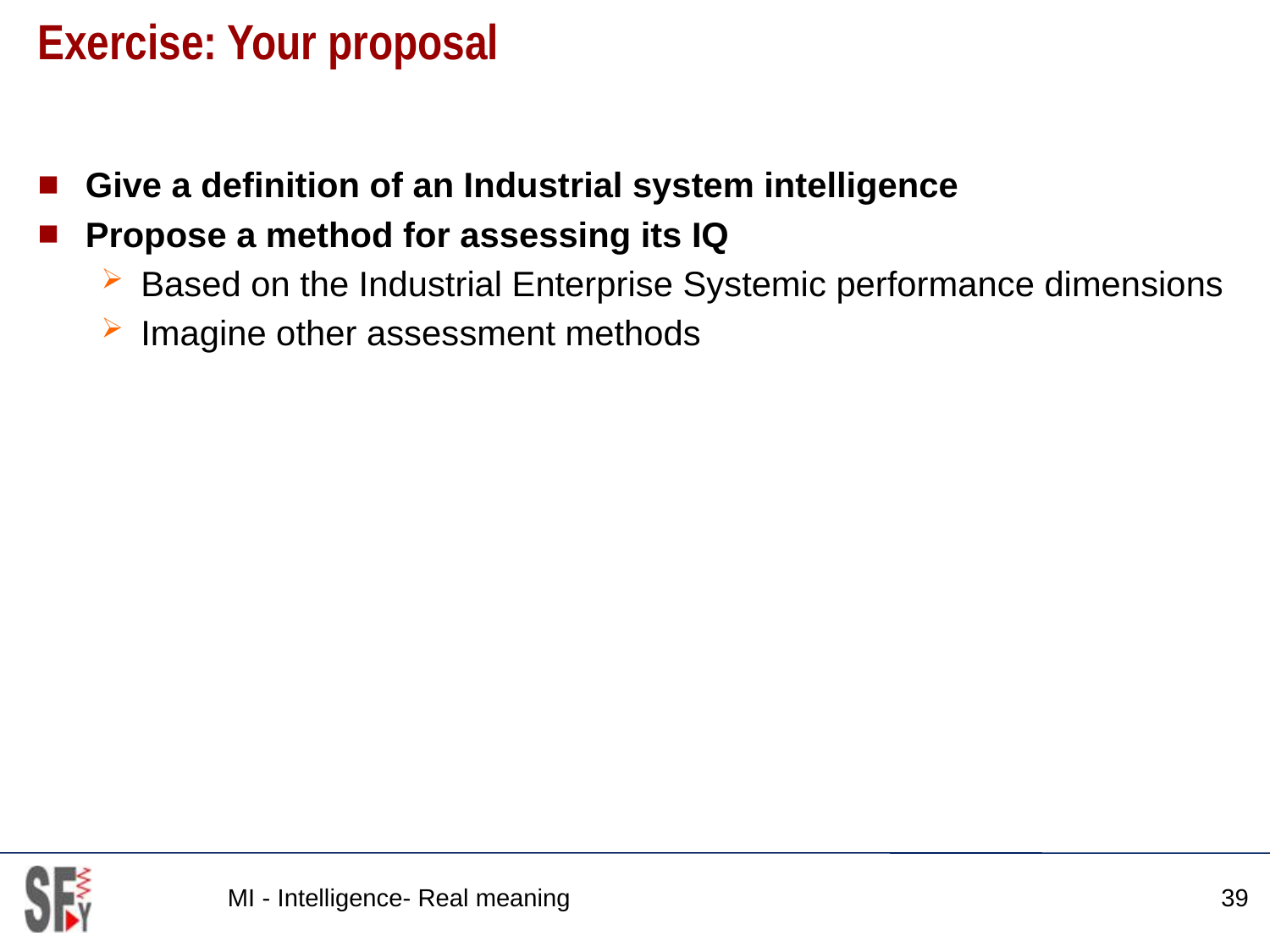

# Exercise: Your proposal
Give a definition of an Industrial system intelligence
Propose a method for assessing its IQ
Based on the Industrial Enterprise Systemic performance dimensions
Imagine other assessment methods

MI - Intelligence- Real meaning
39